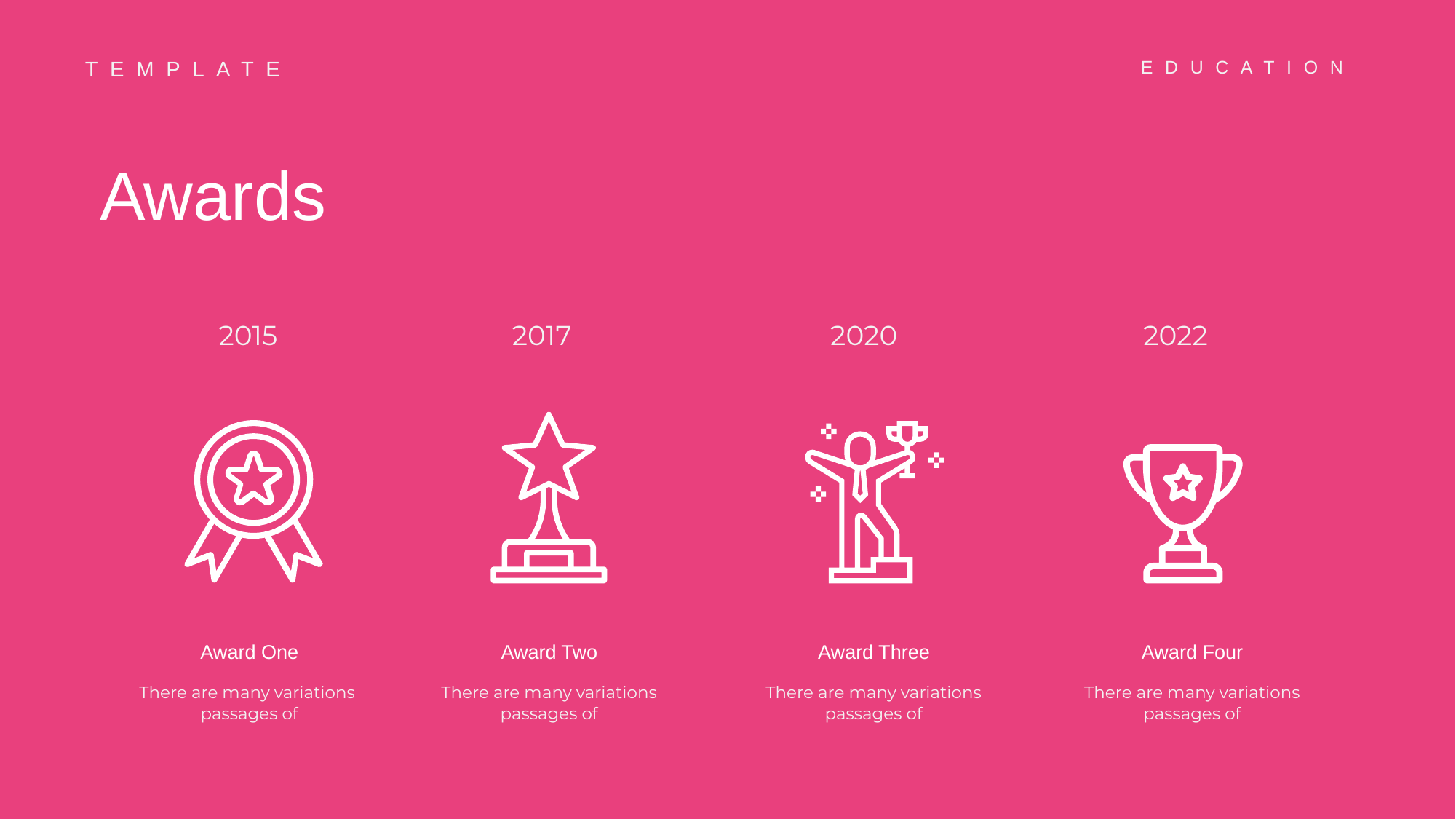

TEMPLATE
EDUCATION
Awards
2015
2017
2020
2022

Award One
Award Two
Award Three
Award Four
There are many variations  passages of
There are many variations passages of
There are many variations passages of
There are many variations passages of